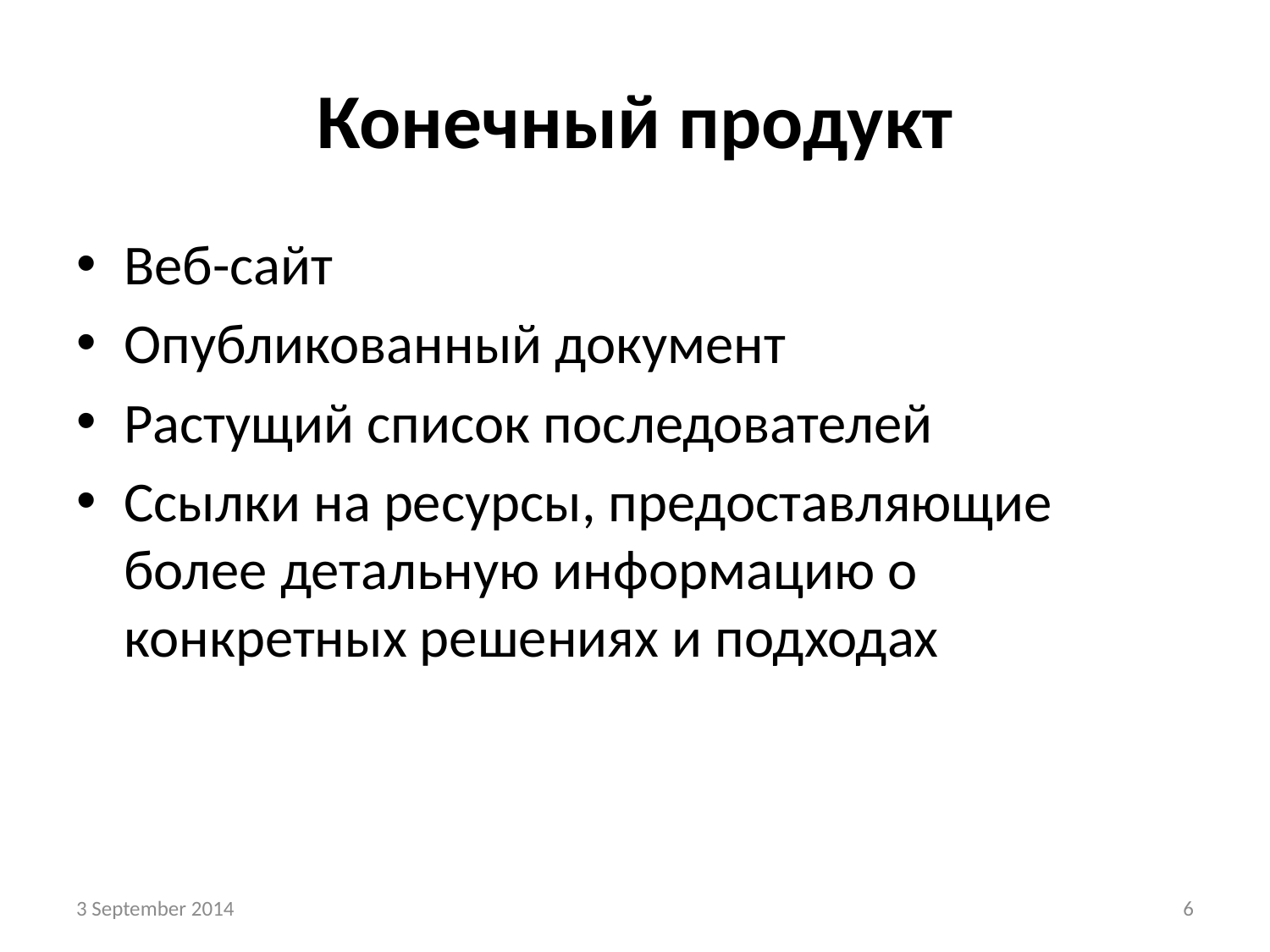

# Конечный продукт
Веб-сайт
Опубликованный документ
Растущий список последователей
Ссылки на ресурсы, предоставляющие более детальную информацию о конкретных решениях и подходах
3 September 2014
6